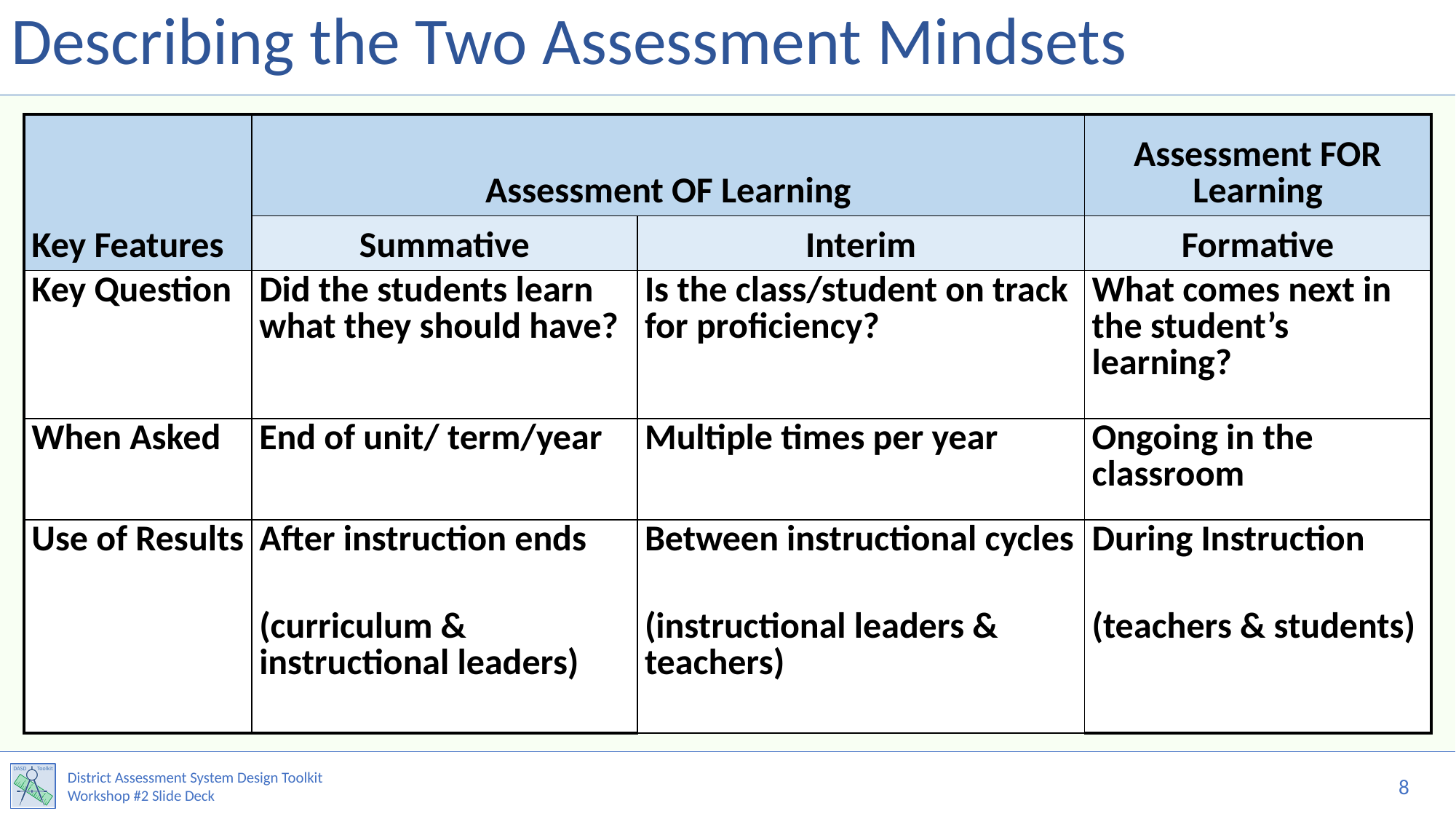

# Describing the Two Assessment Mindsets
| Key Features | Assessment OF Learning |  | Assessment FOR Learning |
| --- | --- | --- | --- |
|  | Summative | Interim | Formative |
| Key Question | Did the students learn what they should have? | Is the class/student on track for proficiency? | What comes next in the student’s learning? |
| When Asked | End of unit/ term/year | Multiple times per year | Ongoing in the classroom |
| Use of Results | After instruction ends (curriculum & instructional leaders) | Between instructional cycles (instructional leaders & teachers) | During Instruction (teachers & students) |